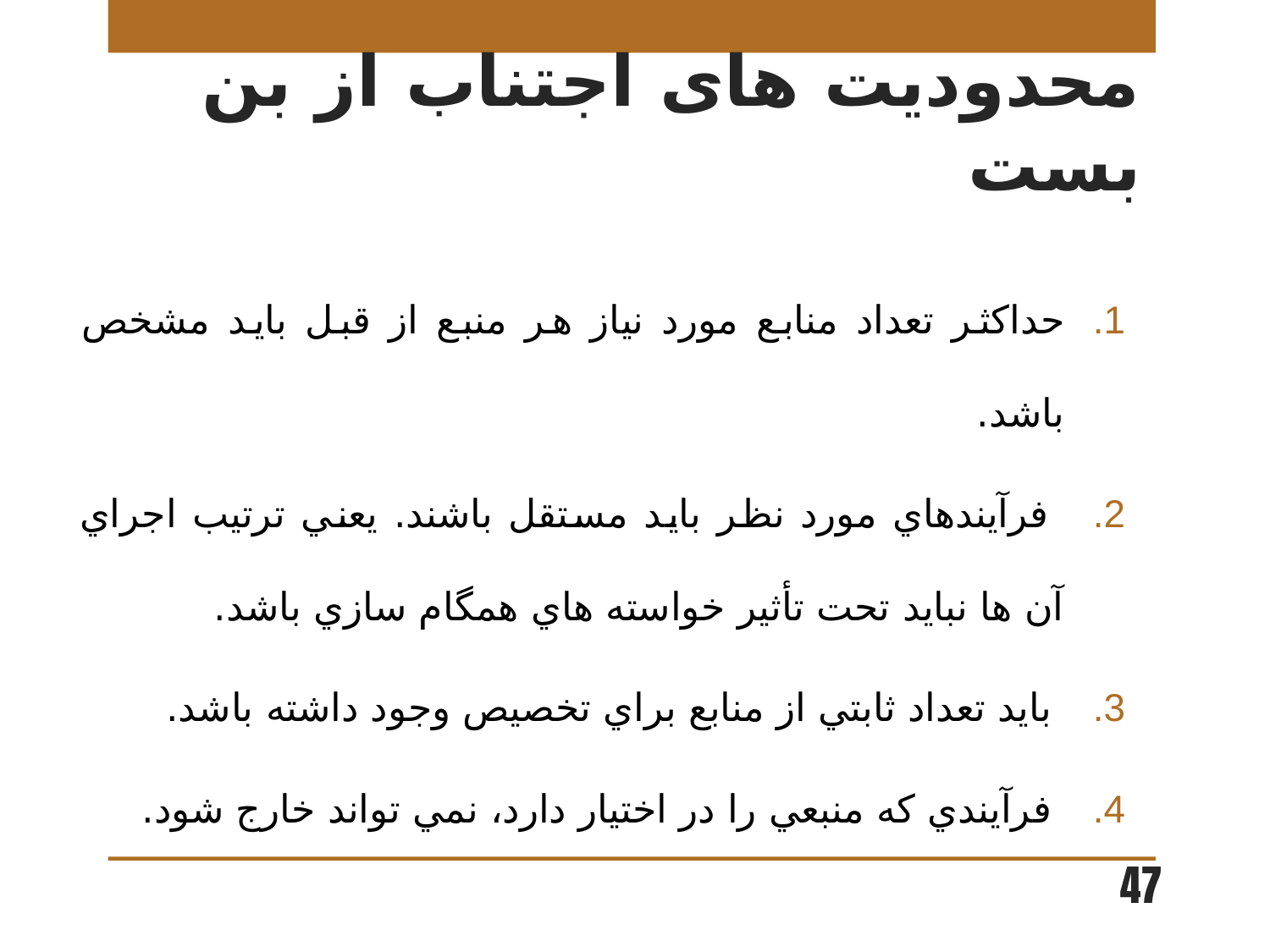

# محدودیت های اجتناب از بن بست
حداكثر تعداد منابع مورد نياز هر منبع از قبل بايد مشخص باشد.
 فرآيندهاي مورد نظر بايد مستقل باشند. يعني ترتيب اجراي آن ها نبايد تحت تأثير خواسته هاي همگام سازي باشد.
 بايد تعداد ثابتي از منابع براي تخصيص وجود داشته باشد.
 فرآيندي كه منبعي را در اختيار دارد، نمي تواند خارج شود.
47